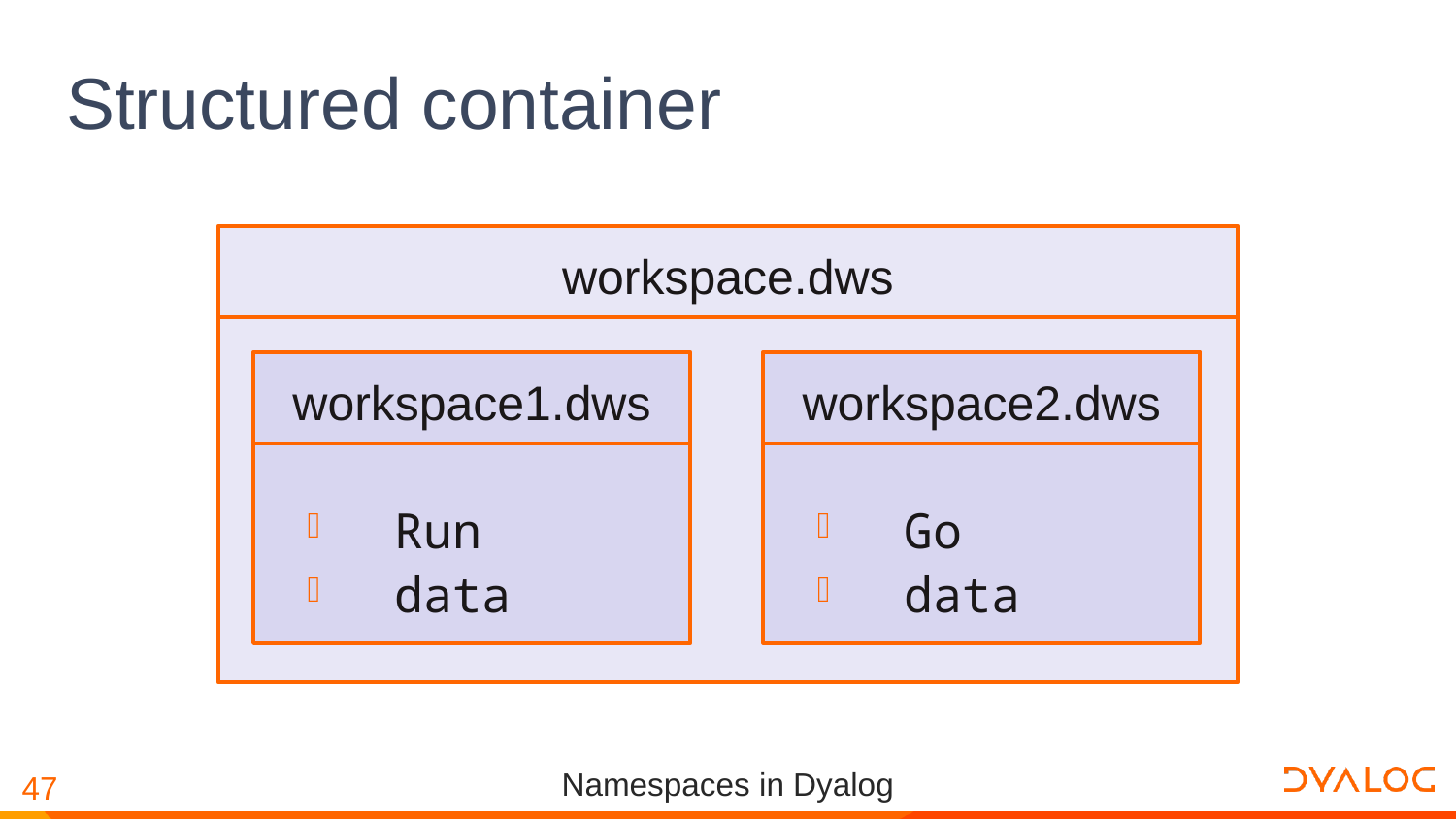

# Structured container
workspace.dws
workspace1.dws

 Run
 data
workspace2.dws

 Go
 data